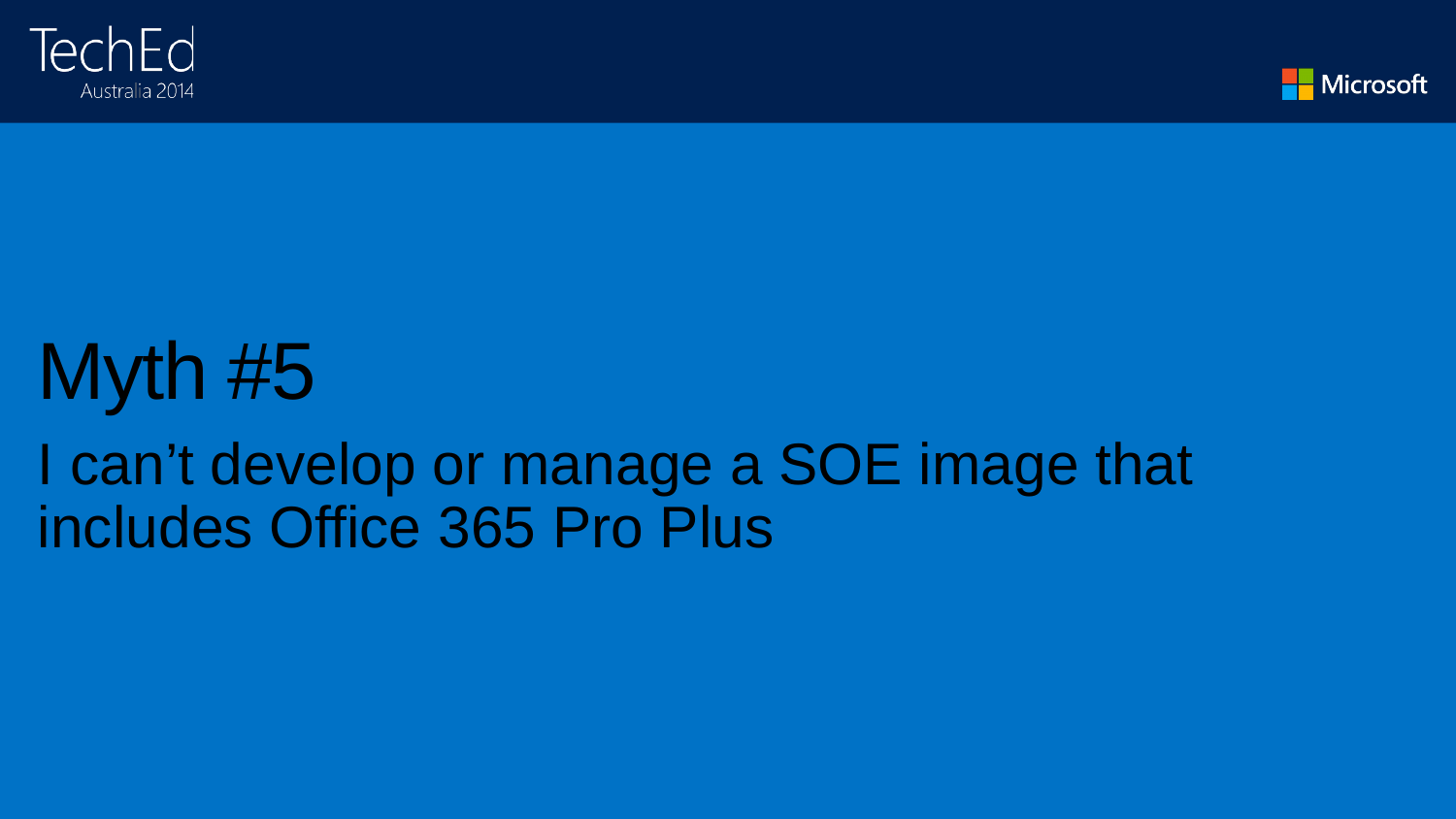

# Myth #5
I can’t develop or manage a SOE image that includes Office 365 Pro Plus